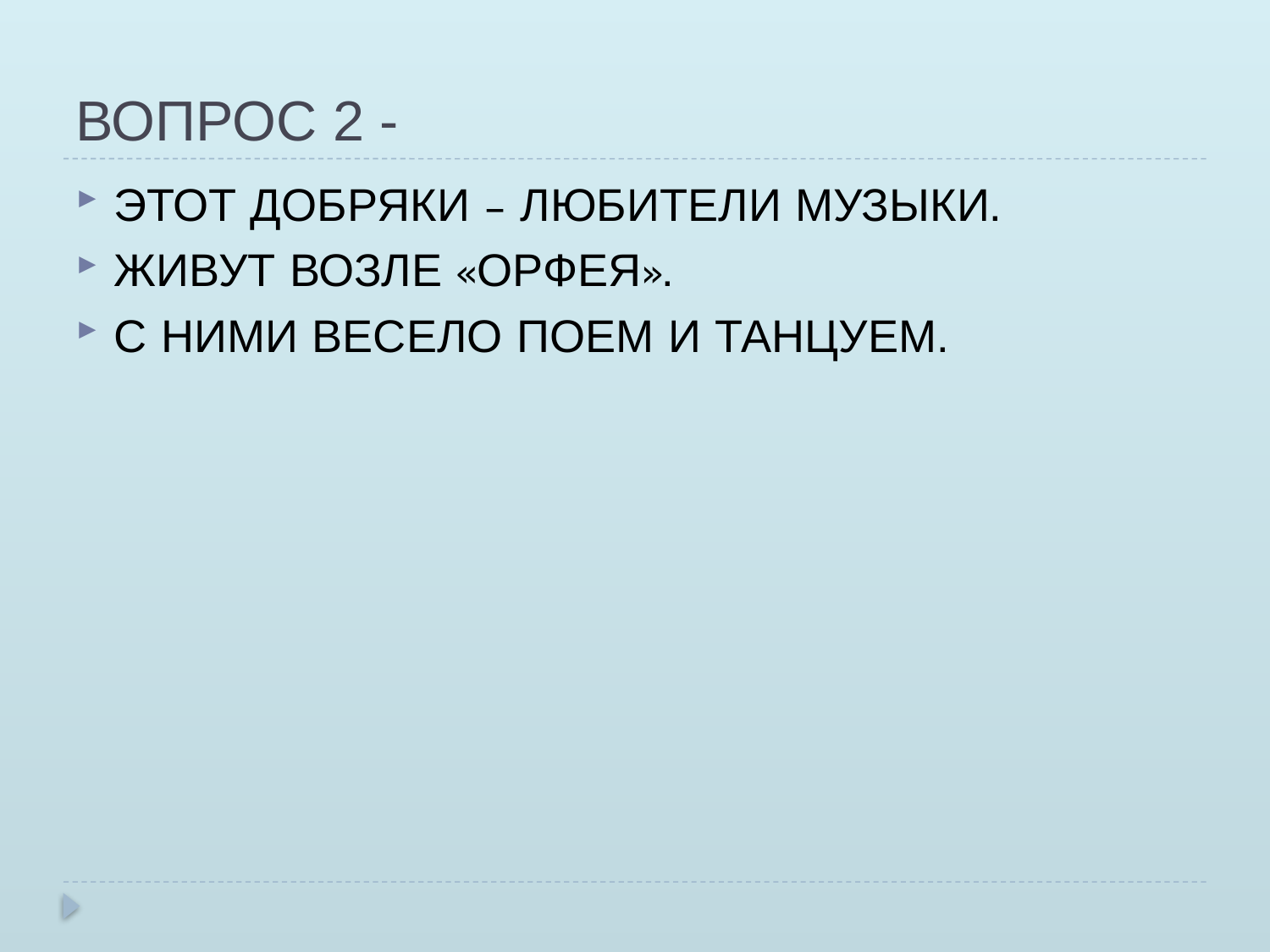

# ВОПРОС 2 -
ЭТОТ ДОБРЯКИ – ЛЮБИТЕЛИ МУЗЫКИ.
ЖИВУТ ВОЗЛЕ «ОРФЕЯ».
С НИМИ ВЕСЕЛО ПОЕМ И ТАНЦУЕМ.